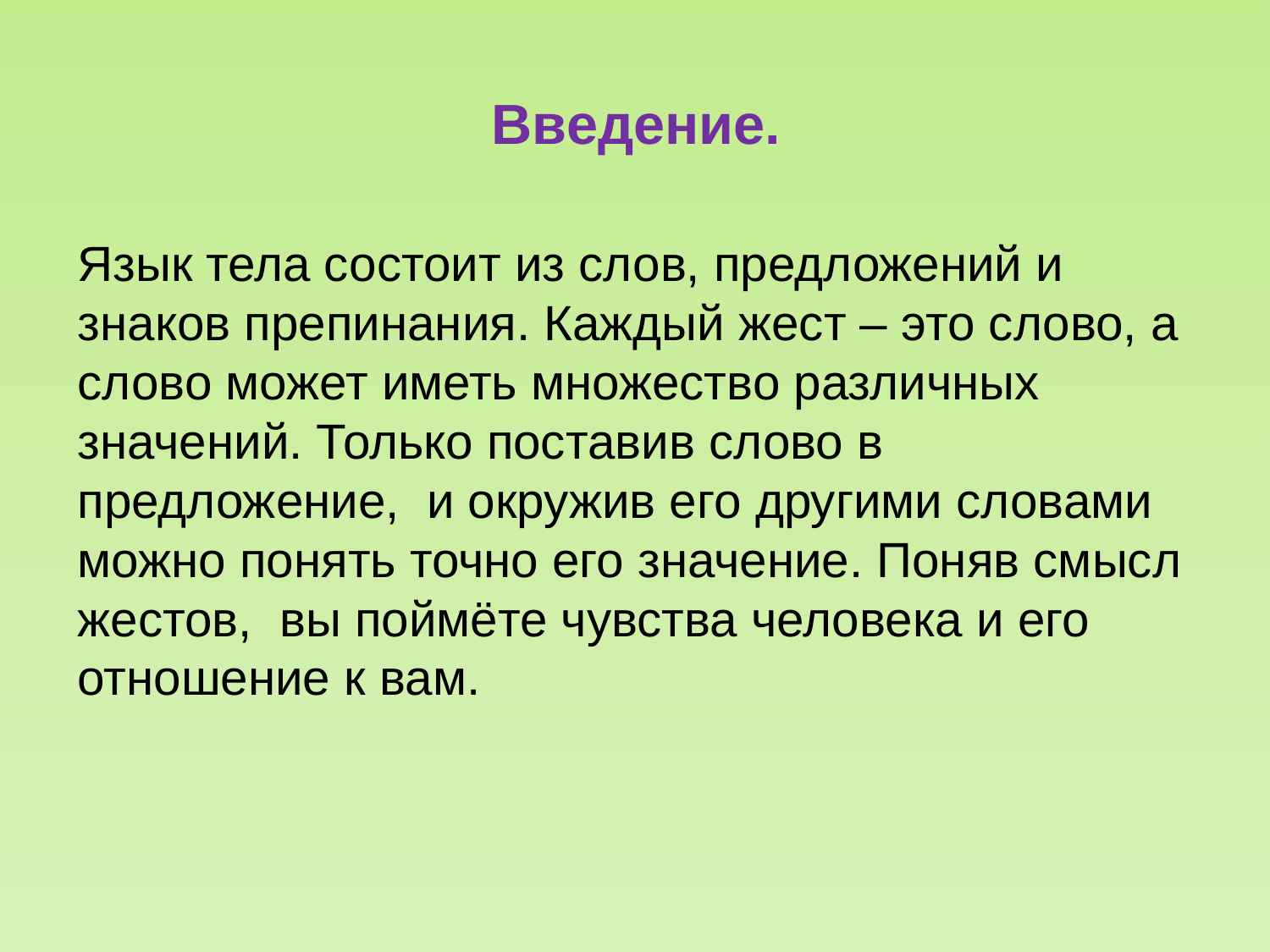

# Введение.
Язык тела состоит из слов, предложений и знаков препинания. Каждый жест – это слово, а слово может иметь множество различных значений. Только поставив слово в предложение,  и окружив его другими словами можно понять точно его значение. Поняв смысл жестов,  вы поймёте чувства человека и его отношение к вам.